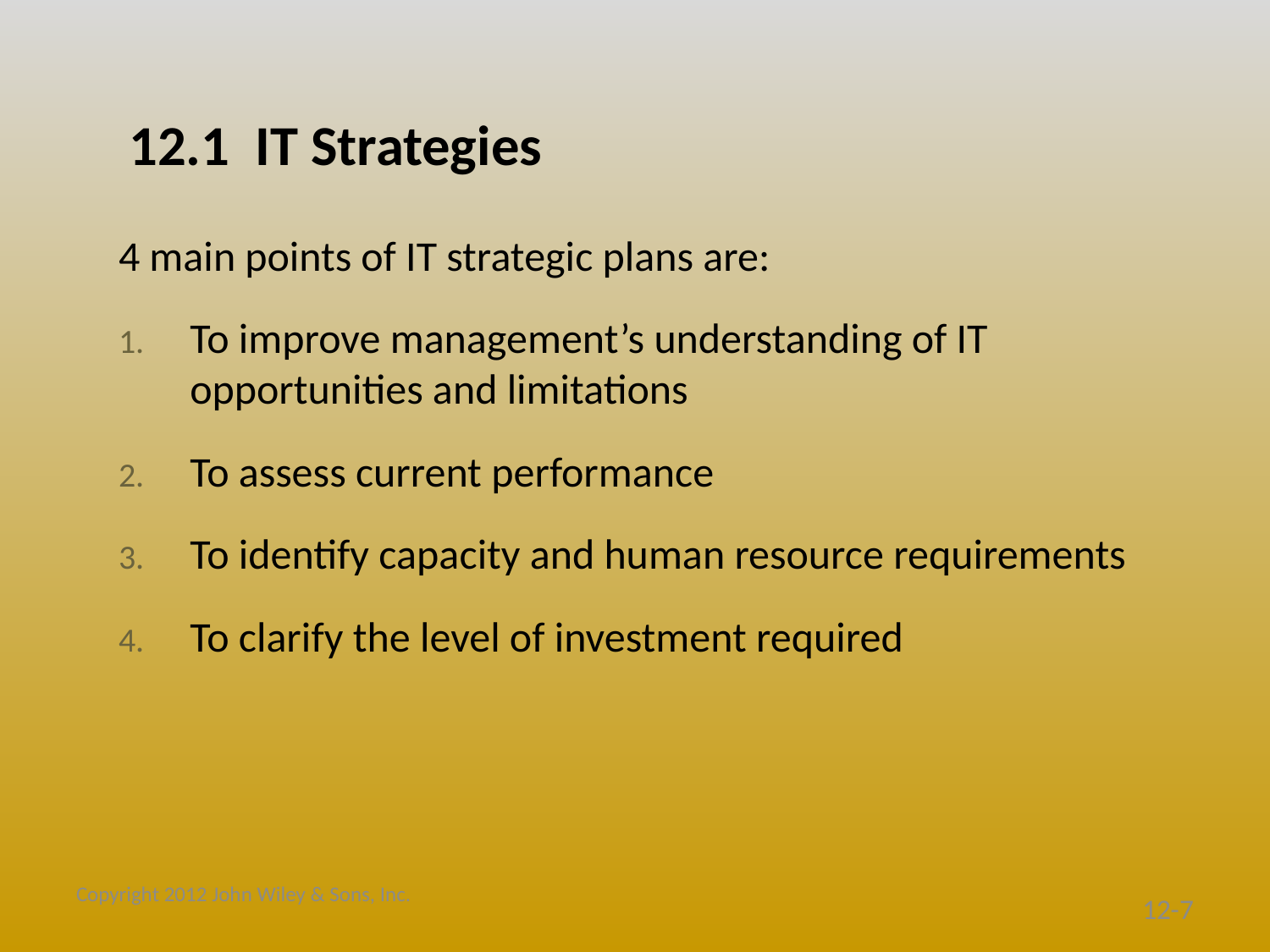

# 12.1  IT Strategies
4 main points of IT strategic plans are:
To improve management’s understanding of IT opportunities and limitations
To assess current performance
To identify capacity and human resource requirements
To clarify the level of investment required
Copyright 2012 John Wiley & Sons, Inc.
12-7